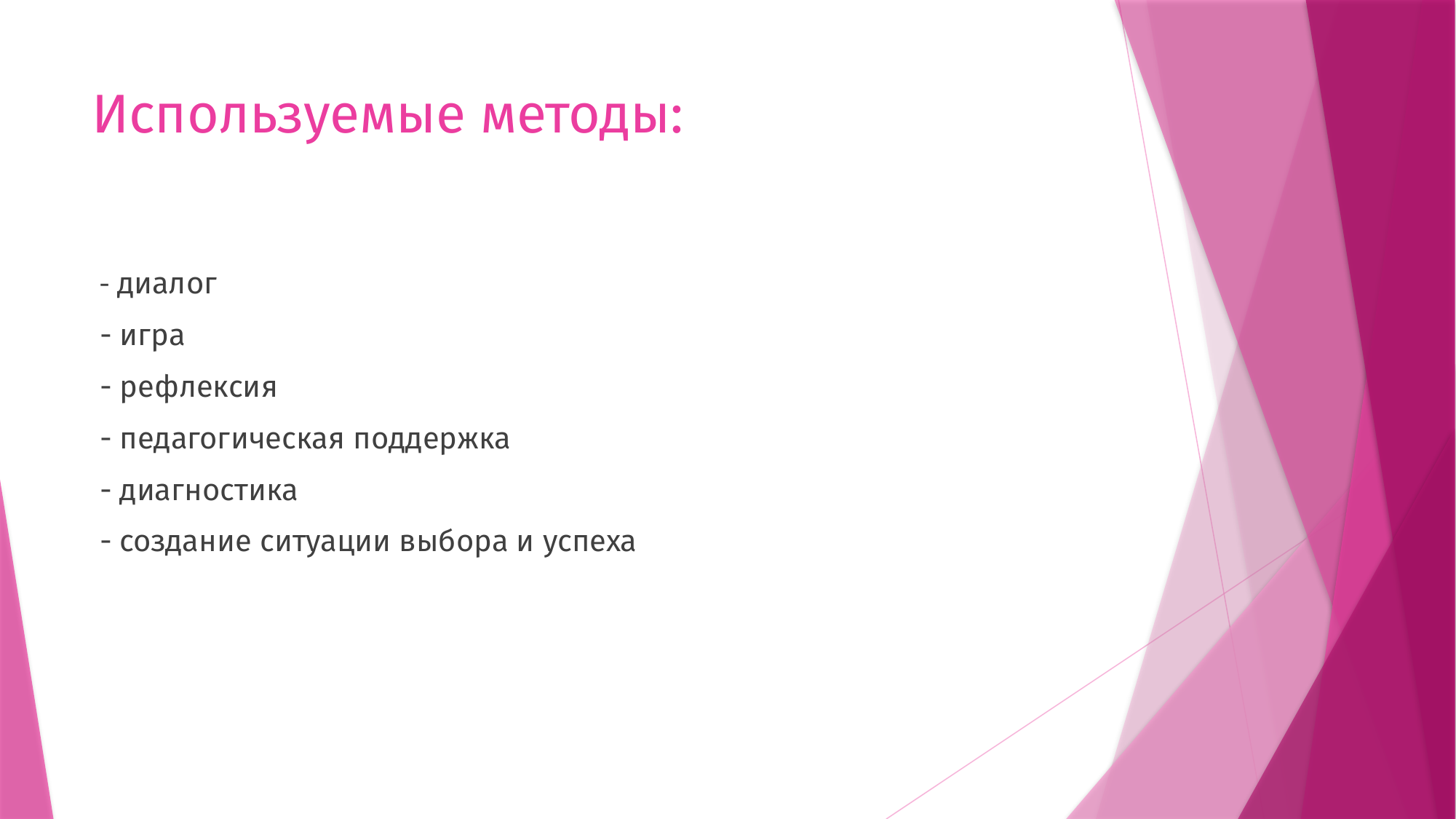

# Используемые методы:
 - диалог
 - игра
 - рефлексия
 - педагогическая поддержка
 - диагностика
 - создание ситуации выбора и успеха